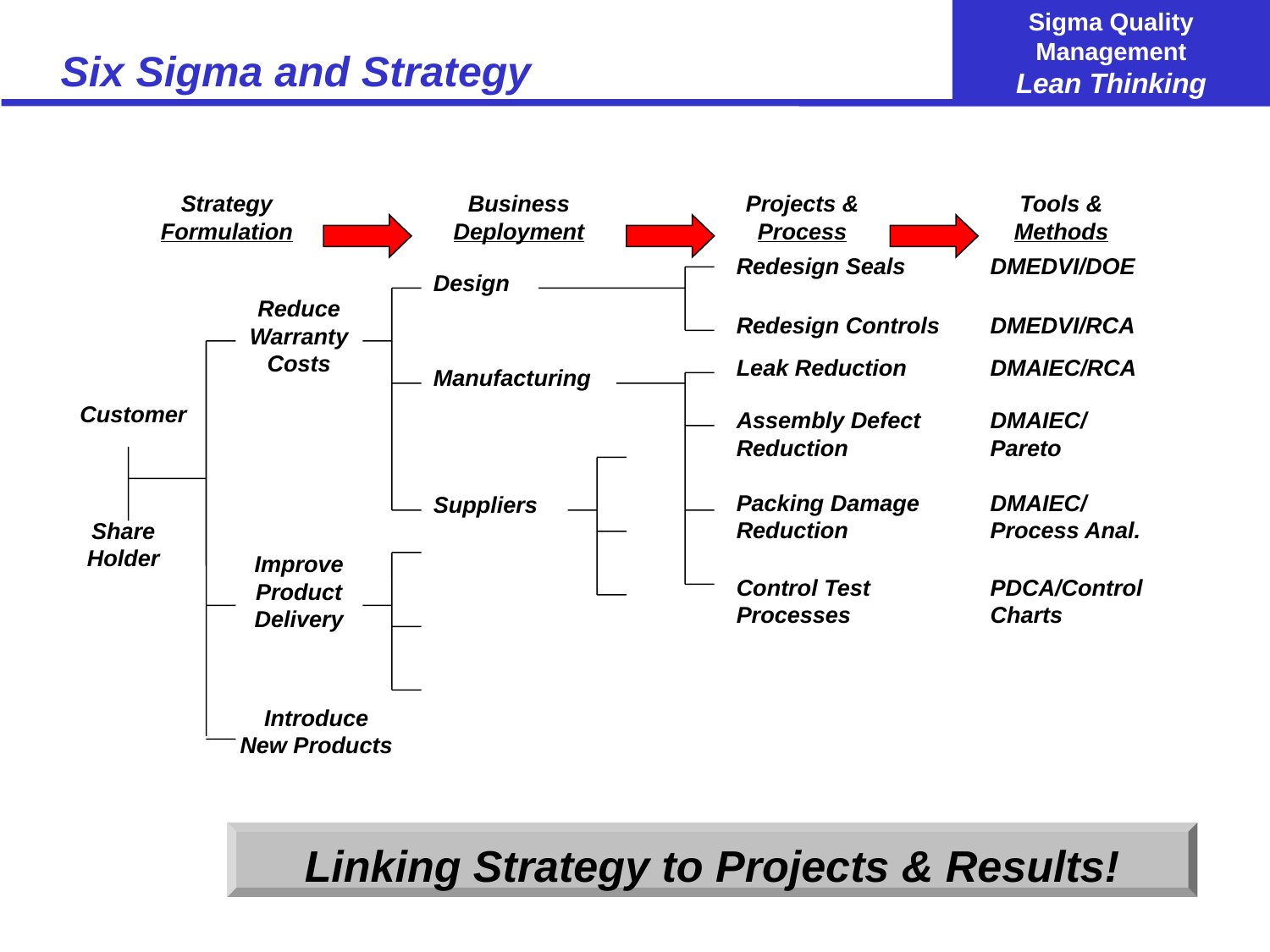

# Six Sigma and Strategy
Strategy
Formulation
Business Deployment
Projects & Process
Tools & Methods

Redesign Seals
DMEDVI/DOE
Design

Reduce
Warranty
Costs

Redesign Controls
DMEDVI/RCA

Leak Reduction
DMAIEC/RCA
Manufacturing

Customer
Assembly Defect Reduction
DMAIEC/ Pareto

Packing Damage Reduction
DMAIEC/ Process Anal.
Suppliers
Share
Holder

Improve
Product
Delivery

Control Test Processes
PDCA/Control Charts

Introduce
New Products

Linking Strategy to Projects & Results!